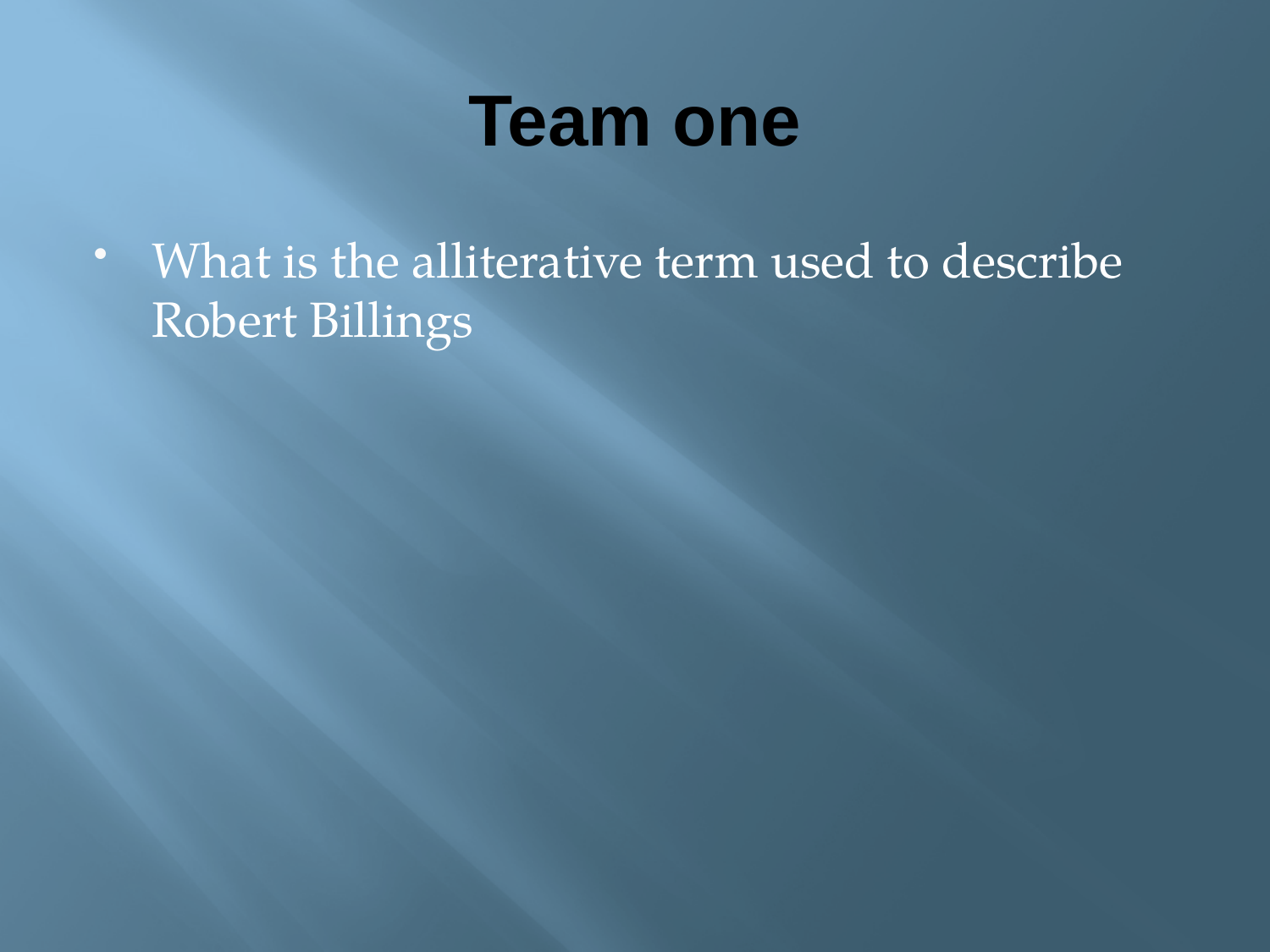

# Team one
What is the alliterative term used to describe Robert Billings